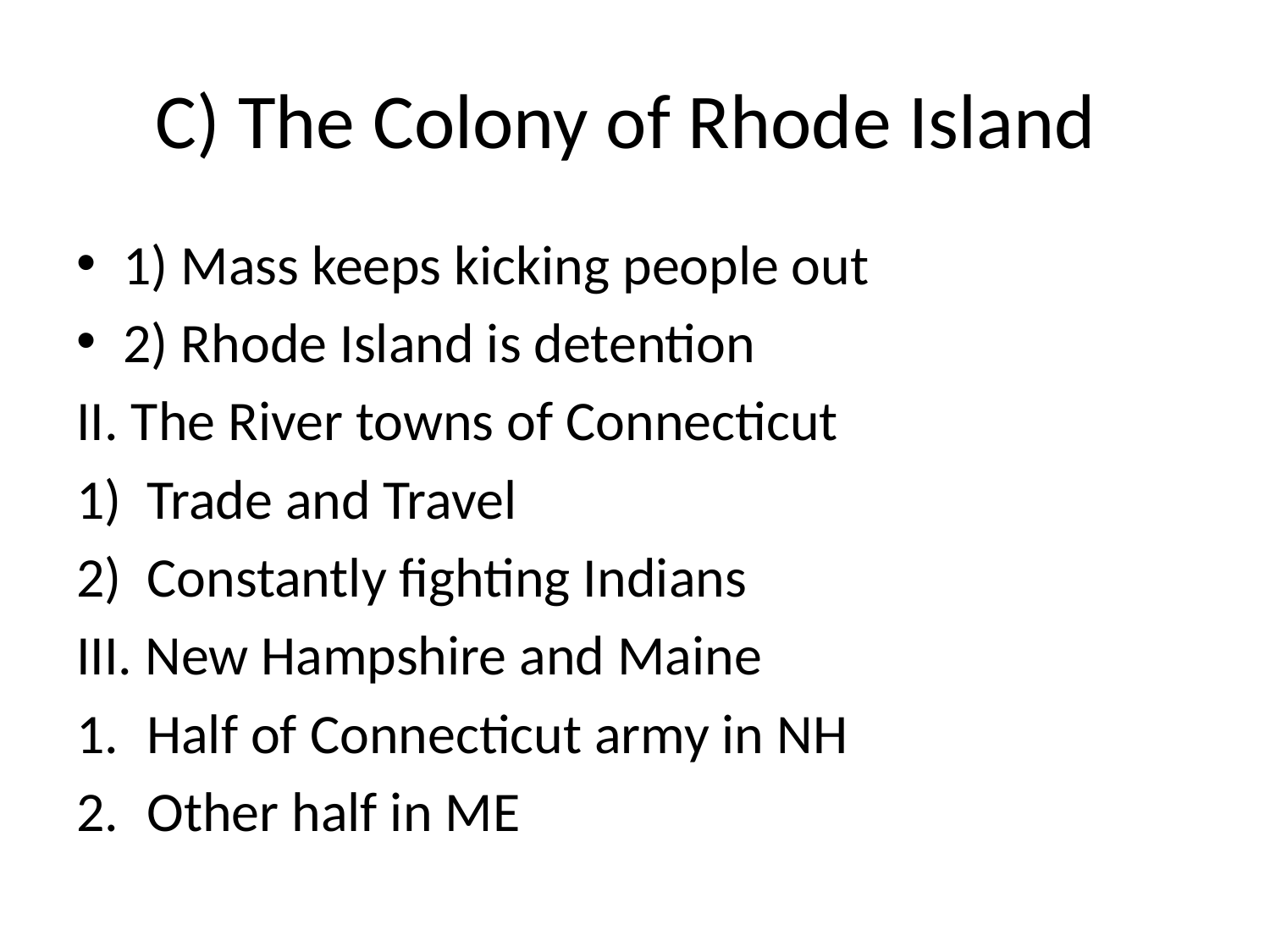

# C) The Colony of Rhode Island
1) Mass keeps kicking people out
2) Rhode Island is detention
II. The River towns of Connecticut
Trade and Travel
Constantly fighting Indians
III. New Hampshire and Maine
Half of Connecticut army in NH
Other half in ME